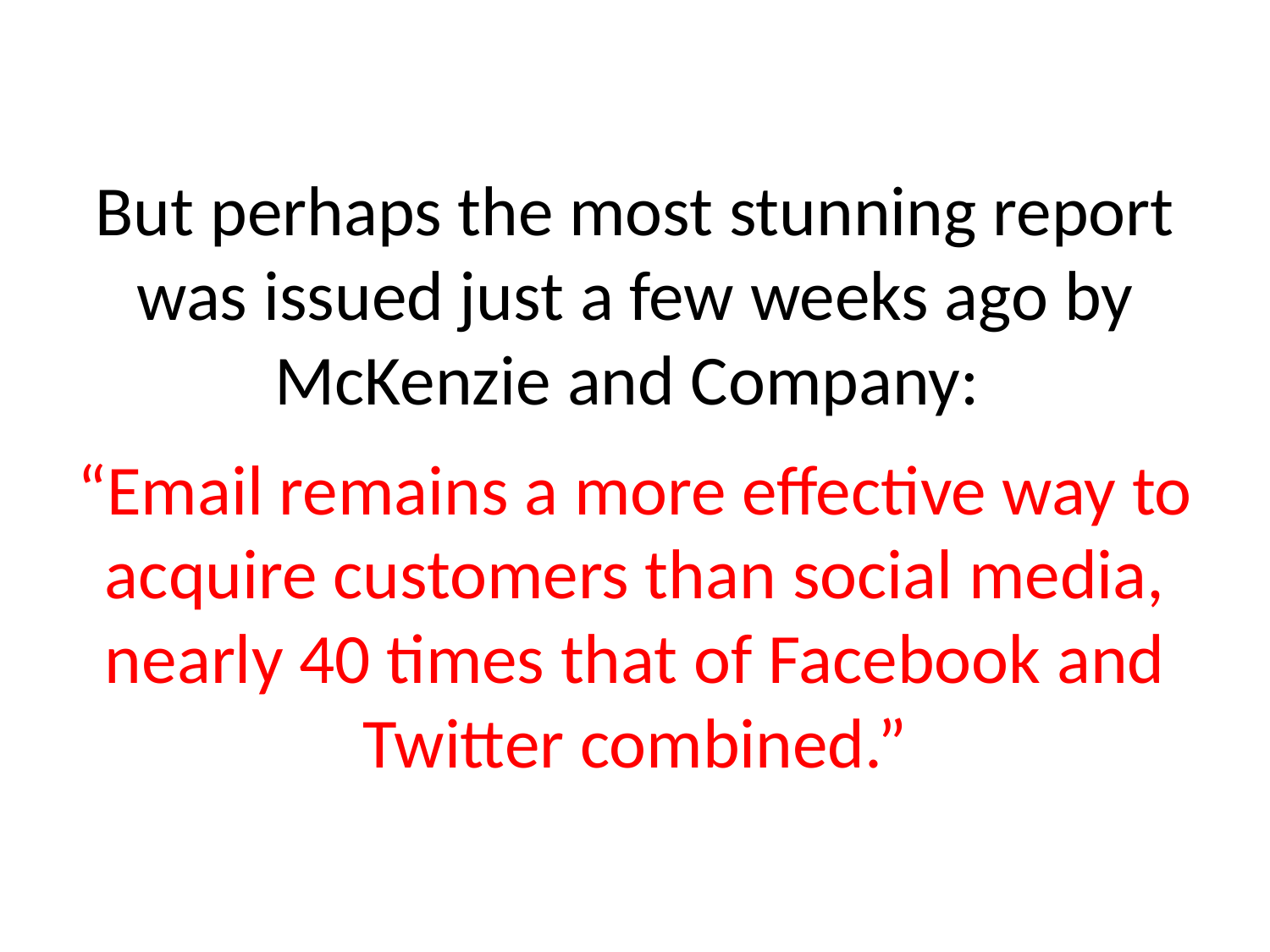

But perhaps the most stunning report was issued just a few weeks ago by McKenzie and Company:
“Email remains a more effective way to acquire customers than social media, nearly 40 times that of Facebook and Twitter combined.”